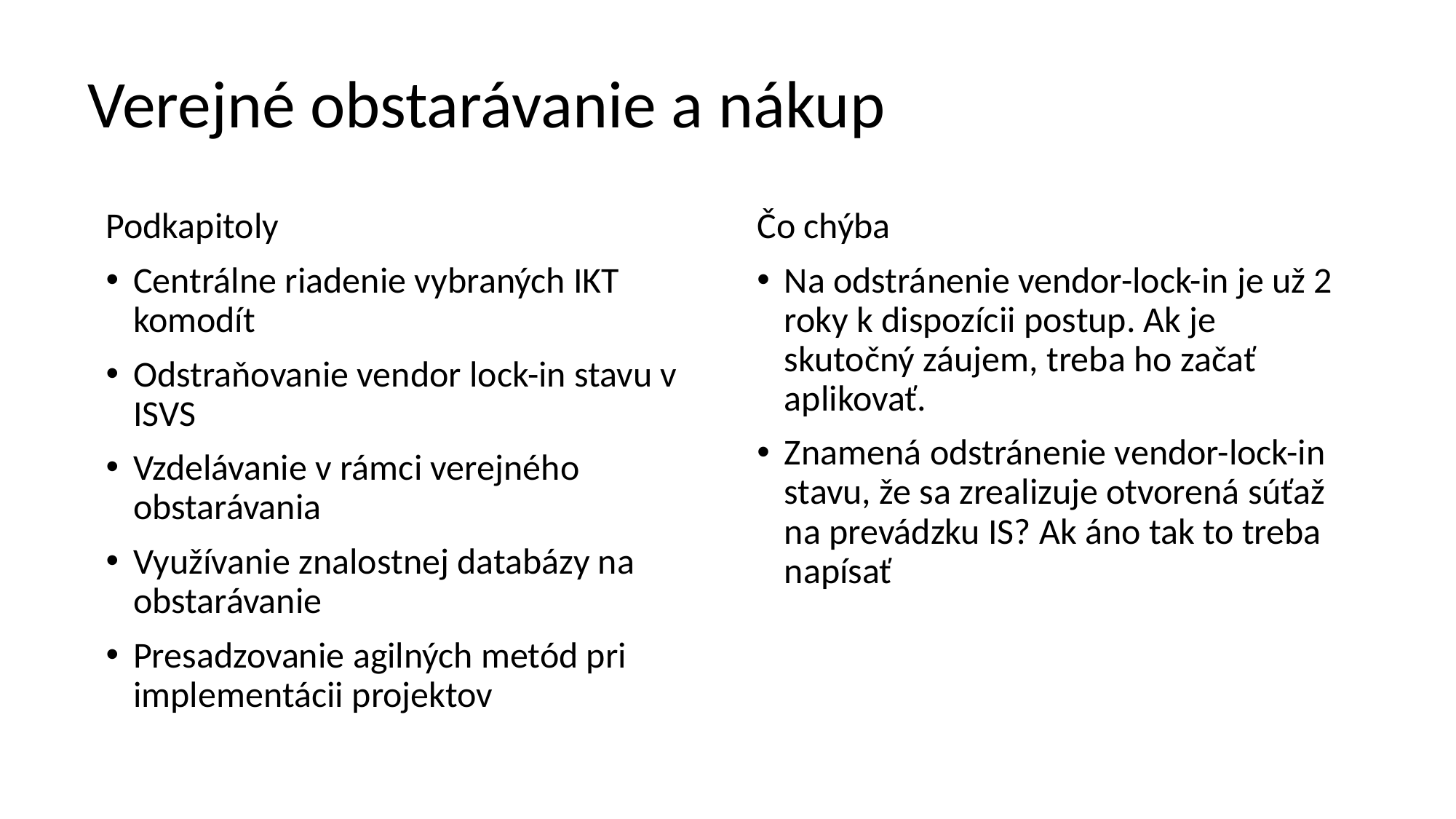

# Verejné obstarávanie a nákup
Podkapitoly
Centrálne riadenie vybraných IKT komodít
Odstraňovanie vendor lock-in stavu v ISVS
Vzdelávanie v rámci verejného obstarávania
Využívanie znalostnej databázy na obstarávanie
Presadzovanie agilných metód pri implementácii projektov
Čo chýba
Na odstránenie vendor-lock-in je už 2 roky k dispozícii postup. Ak je skutočný záujem, treba ho začať aplikovať.
Znamená odstránenie vendor-lock-in stavu, že sa zrealizuje otvorená súťaž na prevádzku IS? Ak áno tak to treba napísať